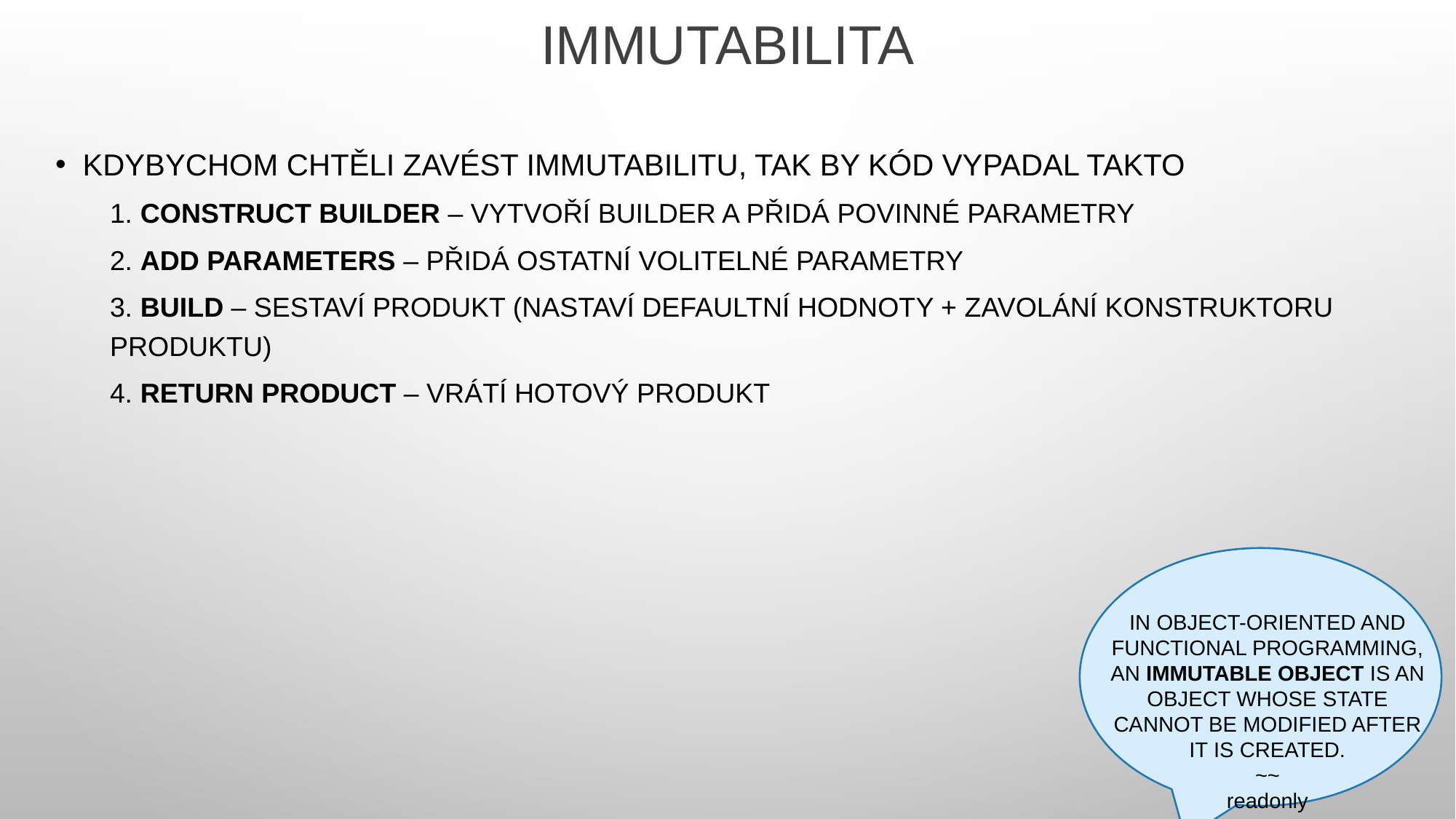

# immutabilita
Kdybychom chtěli zavést immutabilitu, tak by kód vypadal takto
1. Construct Builder – vytvoří builder a přidá povinné parametry
2. Add parameters – přidá ostatní volitelné parametry
3. Build – sestaví produkt (nastaví defaultní hodnoty + zavolání konstruktoru produktu)
4. Return product – vrátí hotový produkt

IN OBJECT-ORIENTED AND FUNCTIONAL PROGRAMMING, AN IMMUTABLE OBJECT IS AN OBJECT WHOSE STATE CANNOT BE MODIFIED AFTER IT IS CREATED.
~~
readonly